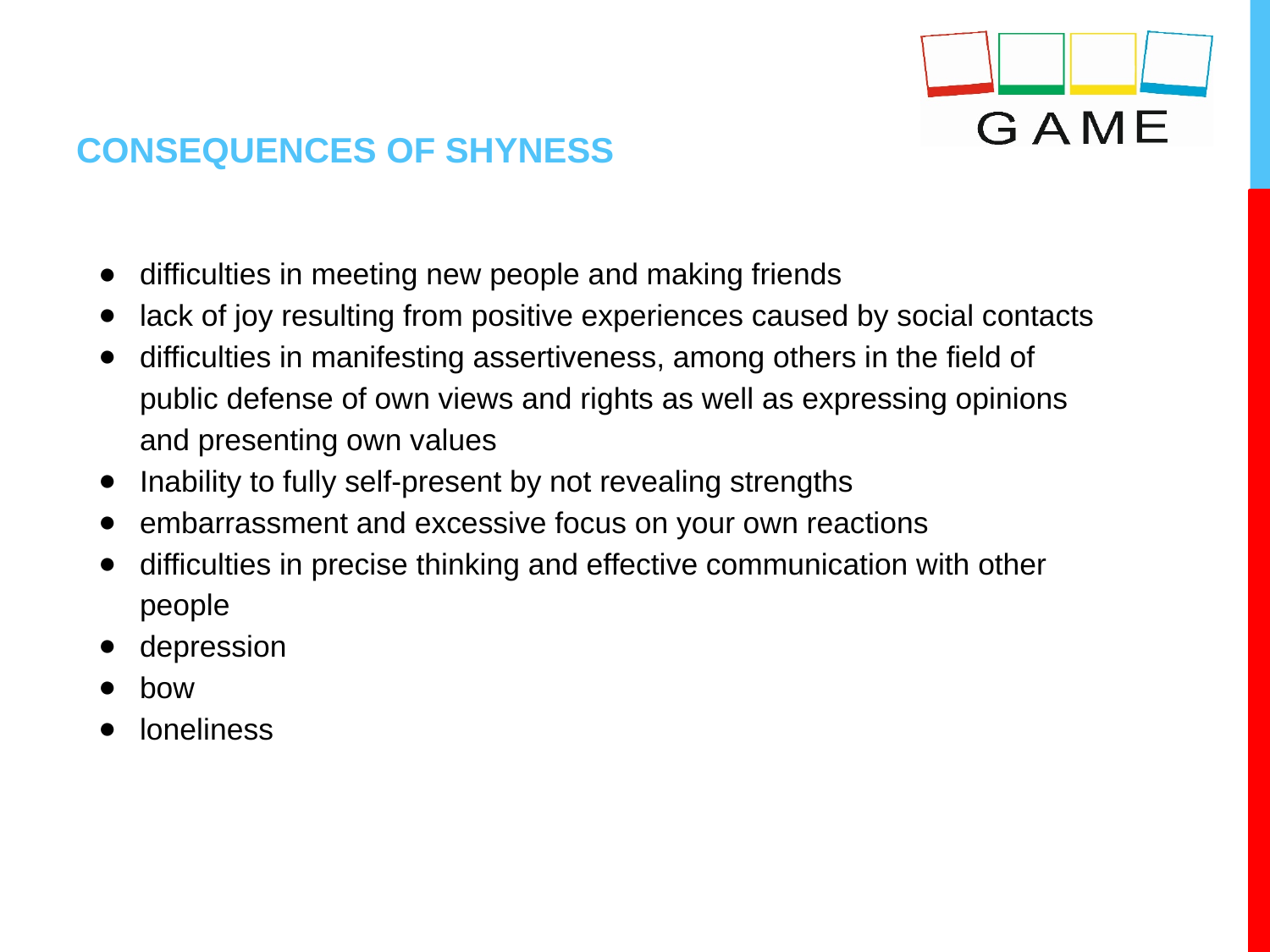

# CONSEQUENCES OF SHYNESS
difficulties in meeting new people and making friends
lack of joy resulting from positive experiences caused by social contacts
difficulties in manifesting assertiveness, among others in the field of public defense of own views and rights as well as expressing opinions and presenting own values
Inability to fully self-present by not revealing strengths
embarrassment and excessive focus on your own reactions
difficulties in precise thinking and effective communication with other people
depression
bow
loneliness